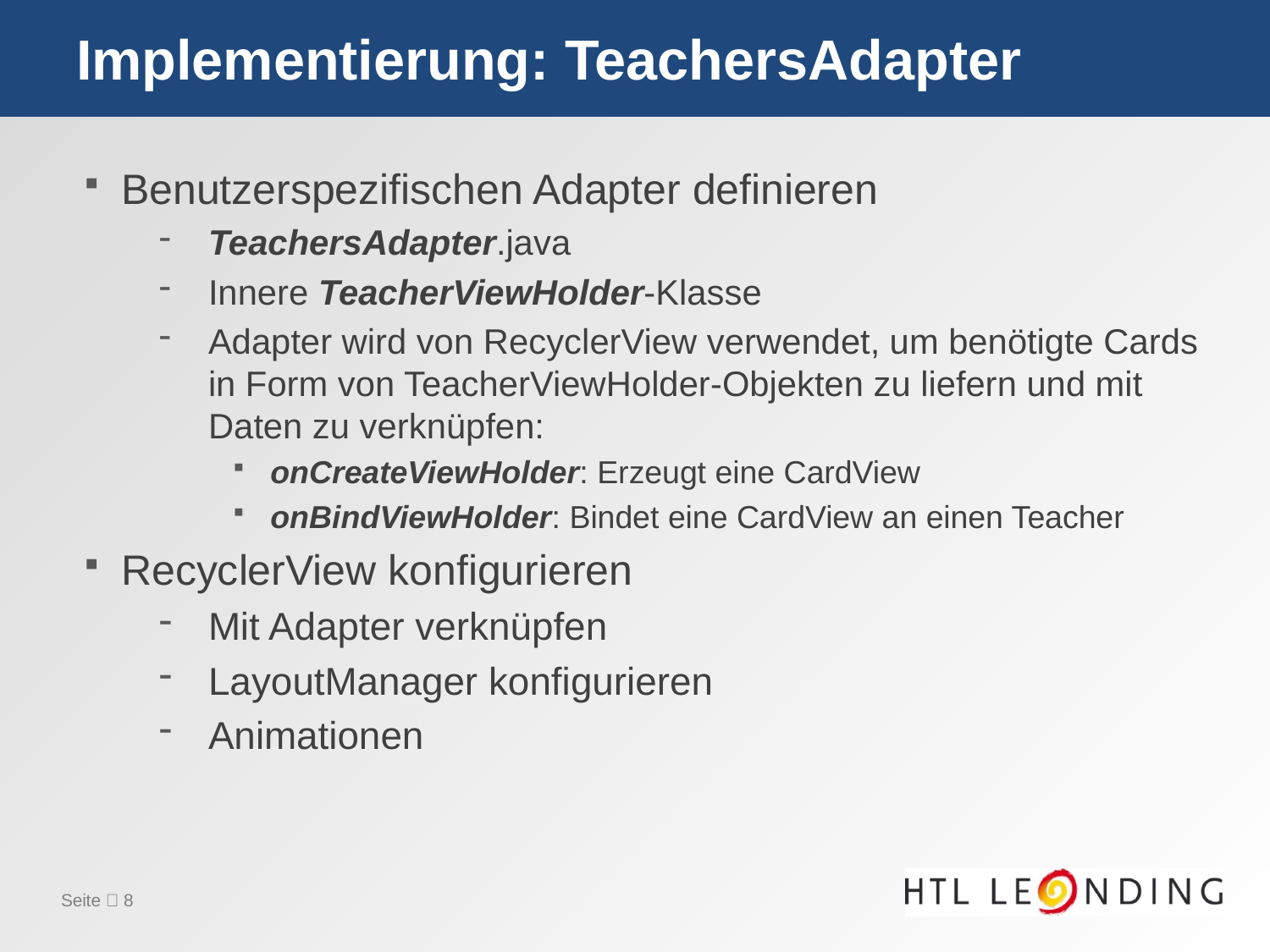

# Implementierung: TeachersAdapter
Benutzerspezifischen Adapter definieren
TeachersAdapter.java
Innere TeacherViewHolder-Klasse
Adapter wird von RecyclerView verwendet, um benötigte Cards in Form von TeacherViewHolder-Objekten zu liefern und mit Daten zu verknüpfen:
onCreateViewHolder: Erzeugt eine CardView
onBindViewHolder: Bindet eine CardView an einen Teacher
RecyclerView konfigurieren
Mit Adapter verknüpfen
LayoutManager konfigurieren
Animationen